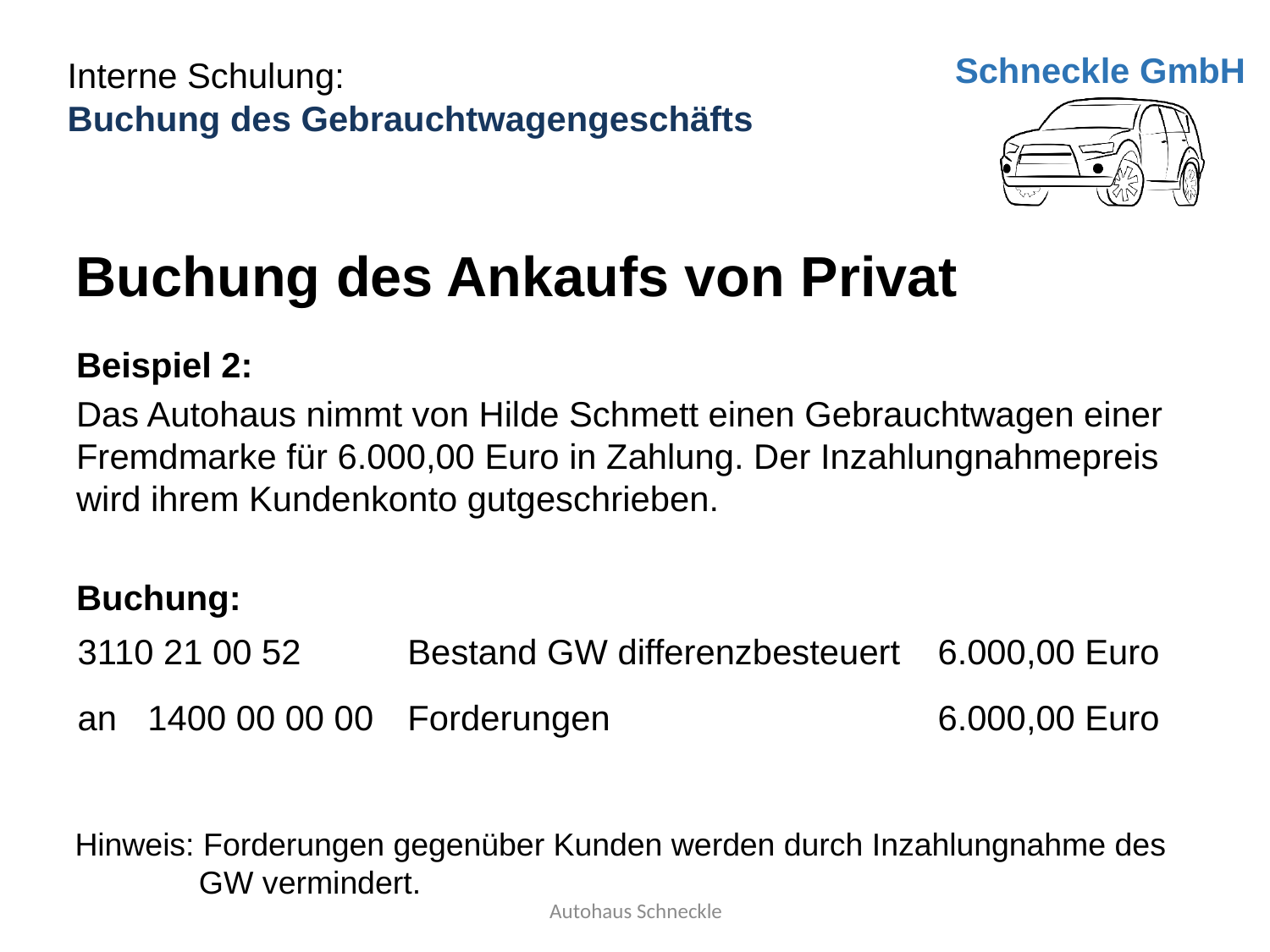

# Buchung des Ankaufs von Privat
Beispiel 2:
Das Autohaus nimmt von Hilde Schmett einen Gebrauchtwagen einer Fremdmarke für 6.000,00 Euro in Zahlung. Der Inzahlungnahmepreis wird ihrem Kundenkonto gutgeschrieben.

Buchung:
| 3110 21 00 52 |  | Bestand GW differenzbesteuert | 6.000,00 Euro |
| --- | --- | --- | --- |
| an | 1400 00 00 00 | Forderungen | 6.000,00 Euro |
Hinweis: Forderungen gegenüber Kunden werden durch Inzahlungnahme des
              GW vermindert.